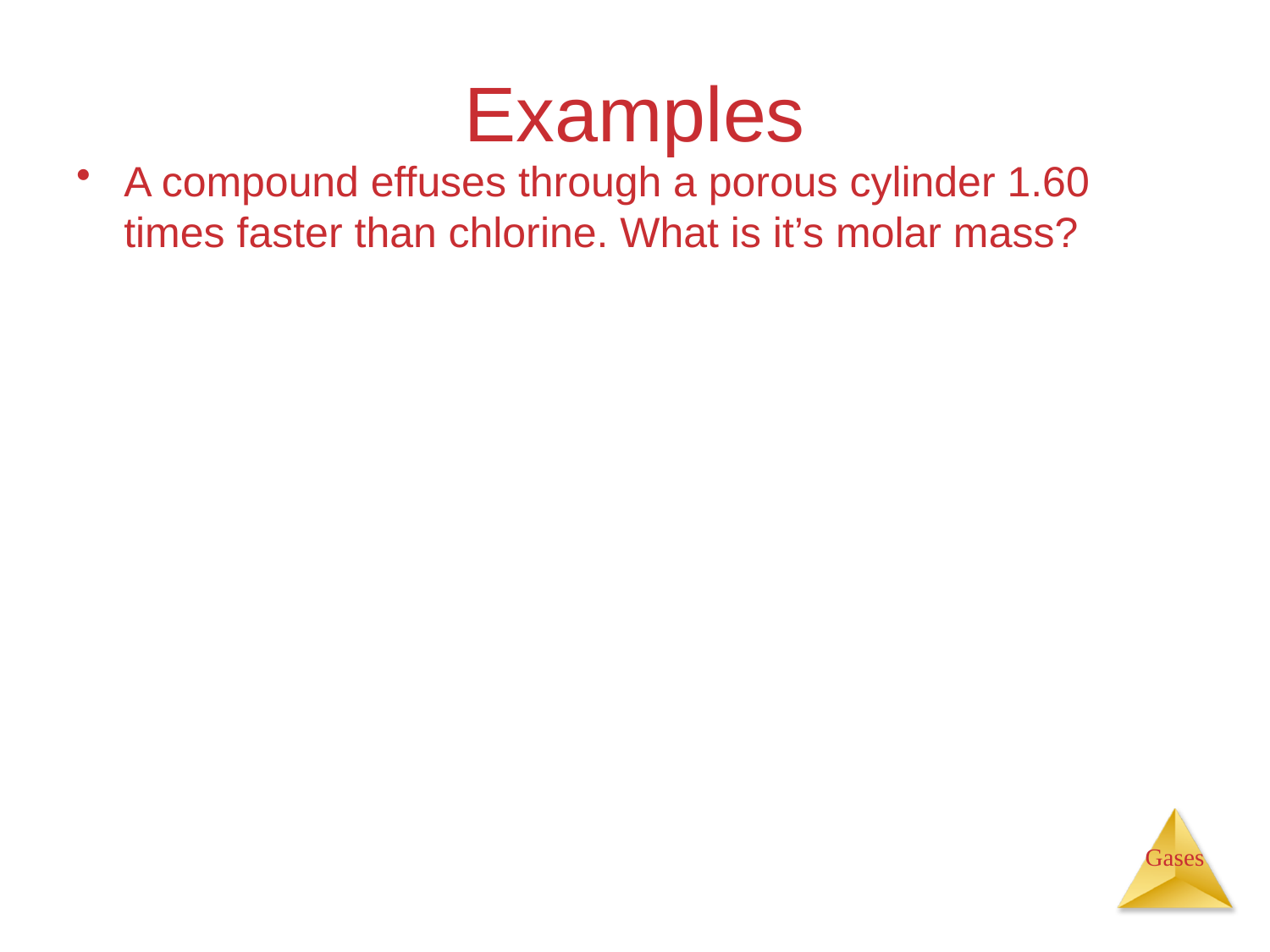

# Examples
A compound effuses through a porous cylinder 1.60 times faster than chlorine. What is it’s molar mass?